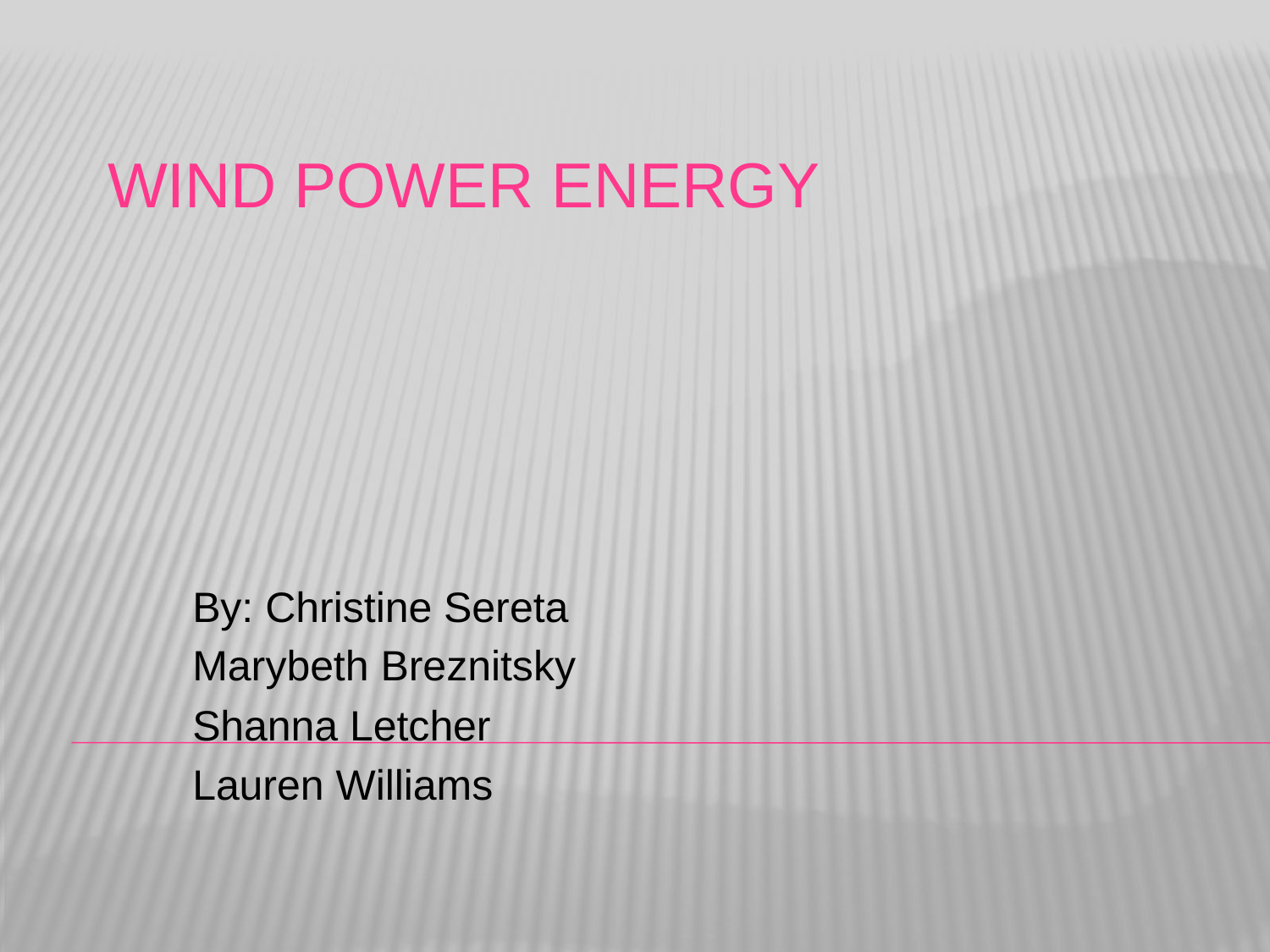

# Wind Power Energy
By: Christine Sereta
Marybeth Breznitsky
Shanna Letcher
Lauren Williams